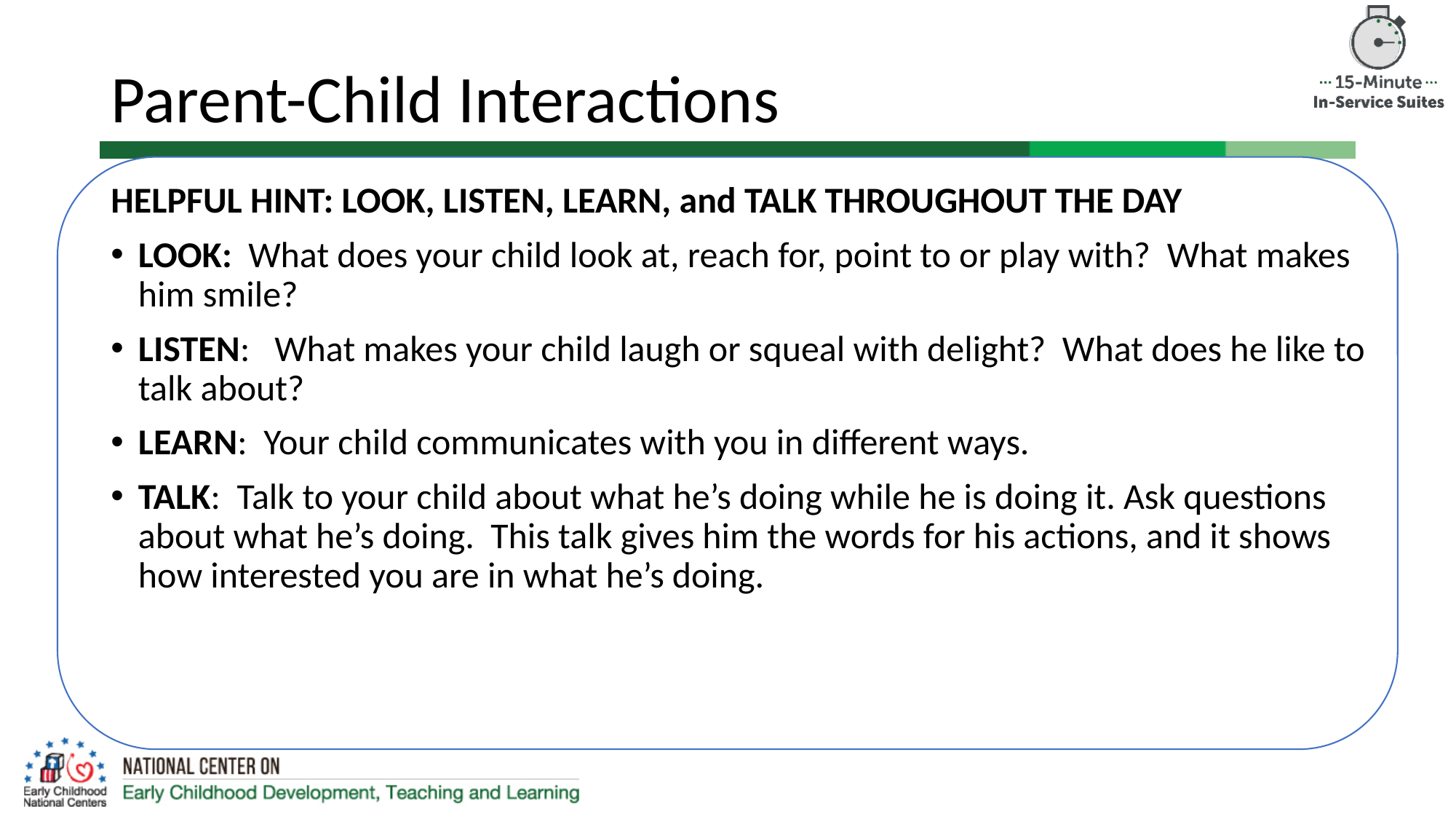

# Parent-Child Interactions

HELPFUL HINT: LOOK, LISTEN, LEARN, and TALK THROUGHOUT THE DAY
LOOK:  What does your child look at, reach for, point to or play with?  What makes him smile?
LISTEN:   What makes your child laugh or squeal with delight?  What does he like to talk about?
LEARN:  Your child communicates with you in different ways.
TALK:  Talk to your child about what he’s doing while he is doing it. Ask questions about what he’s doing.  This talk gives him the words for his actions, and it shows how interested you are in what he’s doing.